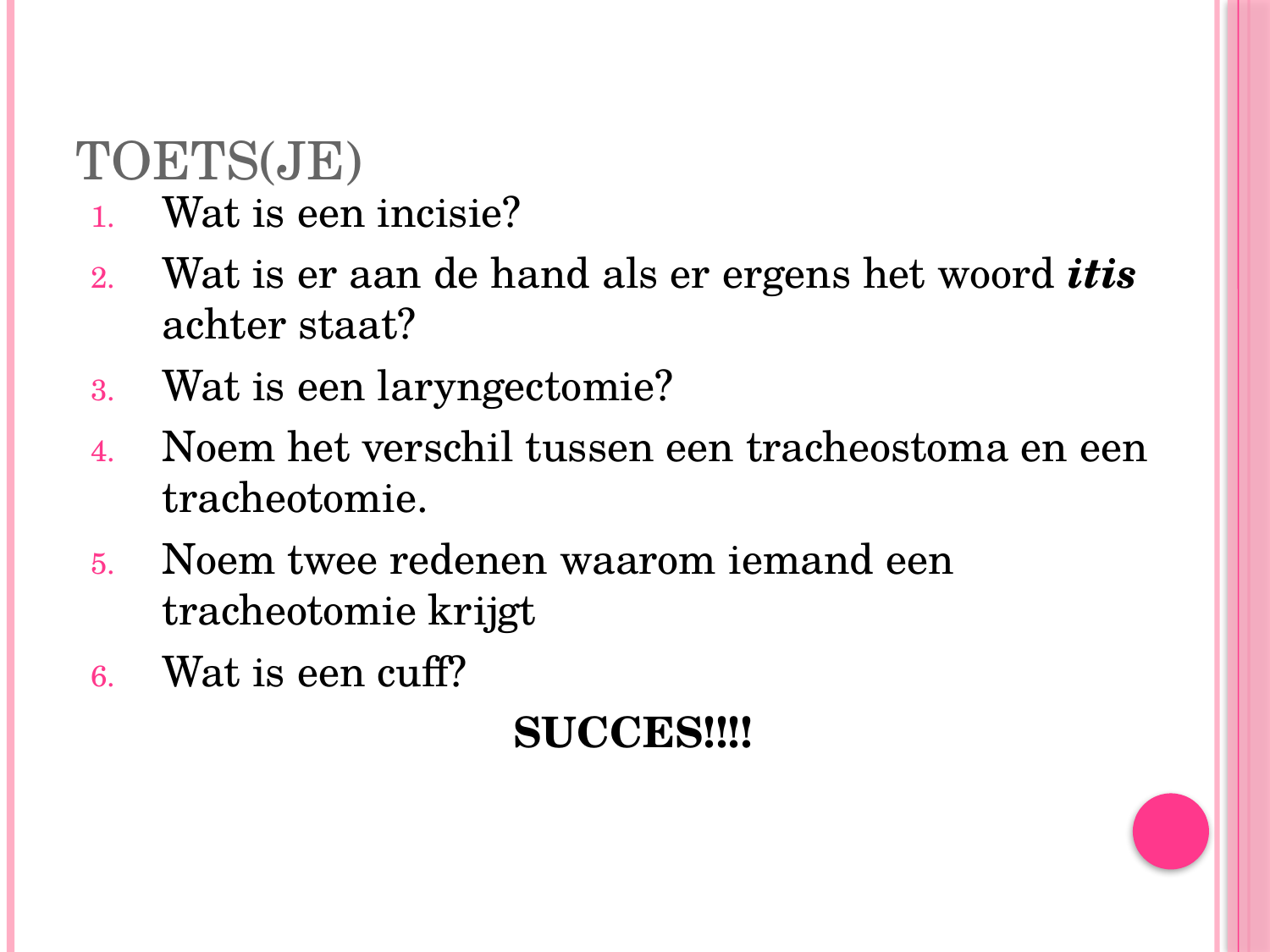

# TOETS(JE)
Wat is een incisie?
Wat is er aan de hand als er ergens het woord itis achter staat?
Wat is een laryngectomie?
Noem het verschil tussen een tracheostoma en een tracheotomie.
Noem twee redenen waarom iemand een tracheotomie krijgt
Wat is een cuff?
                                   SUCCES!!!!